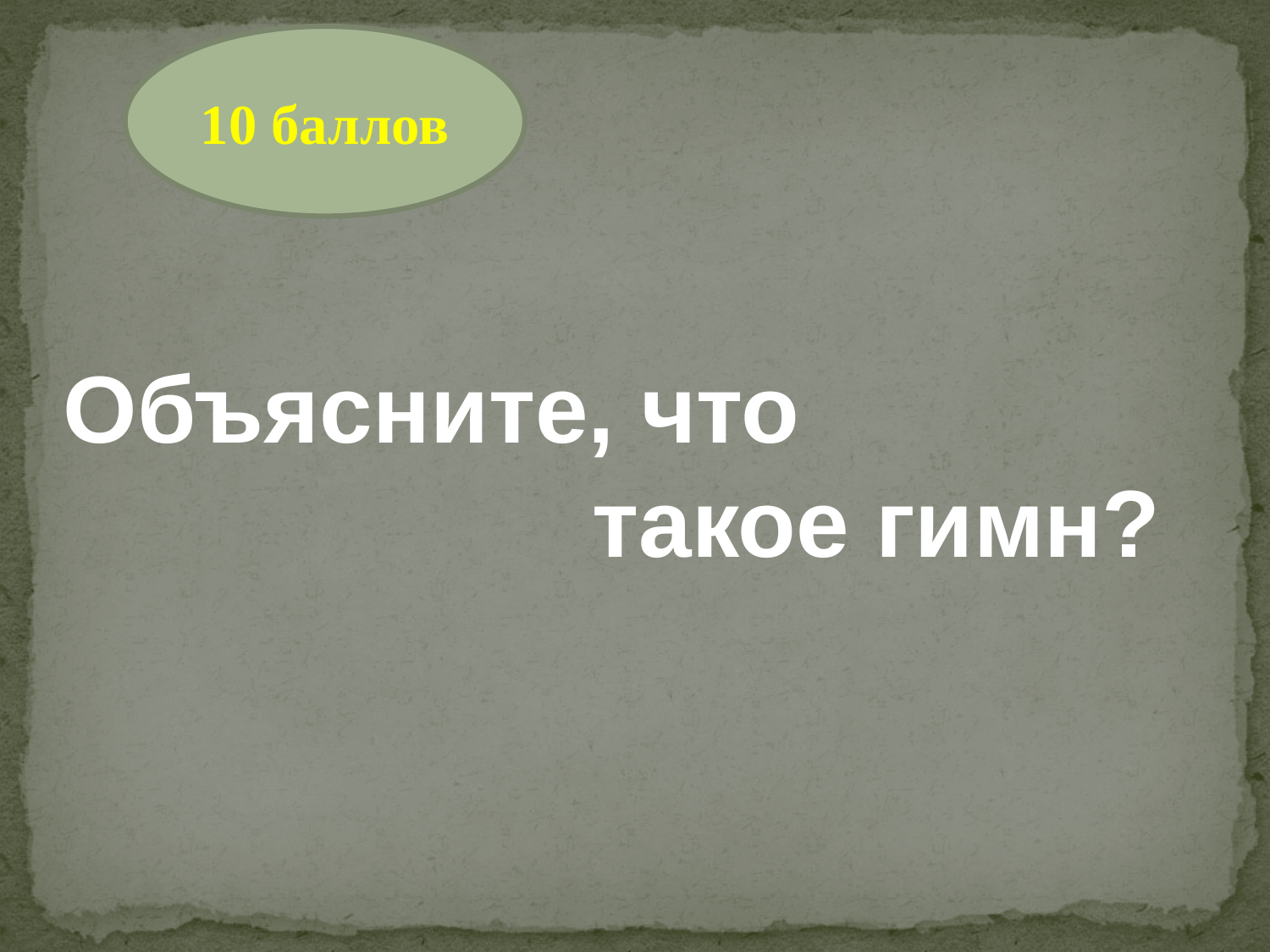

10 баллов
#
Объясните, что
                    такое гимн?